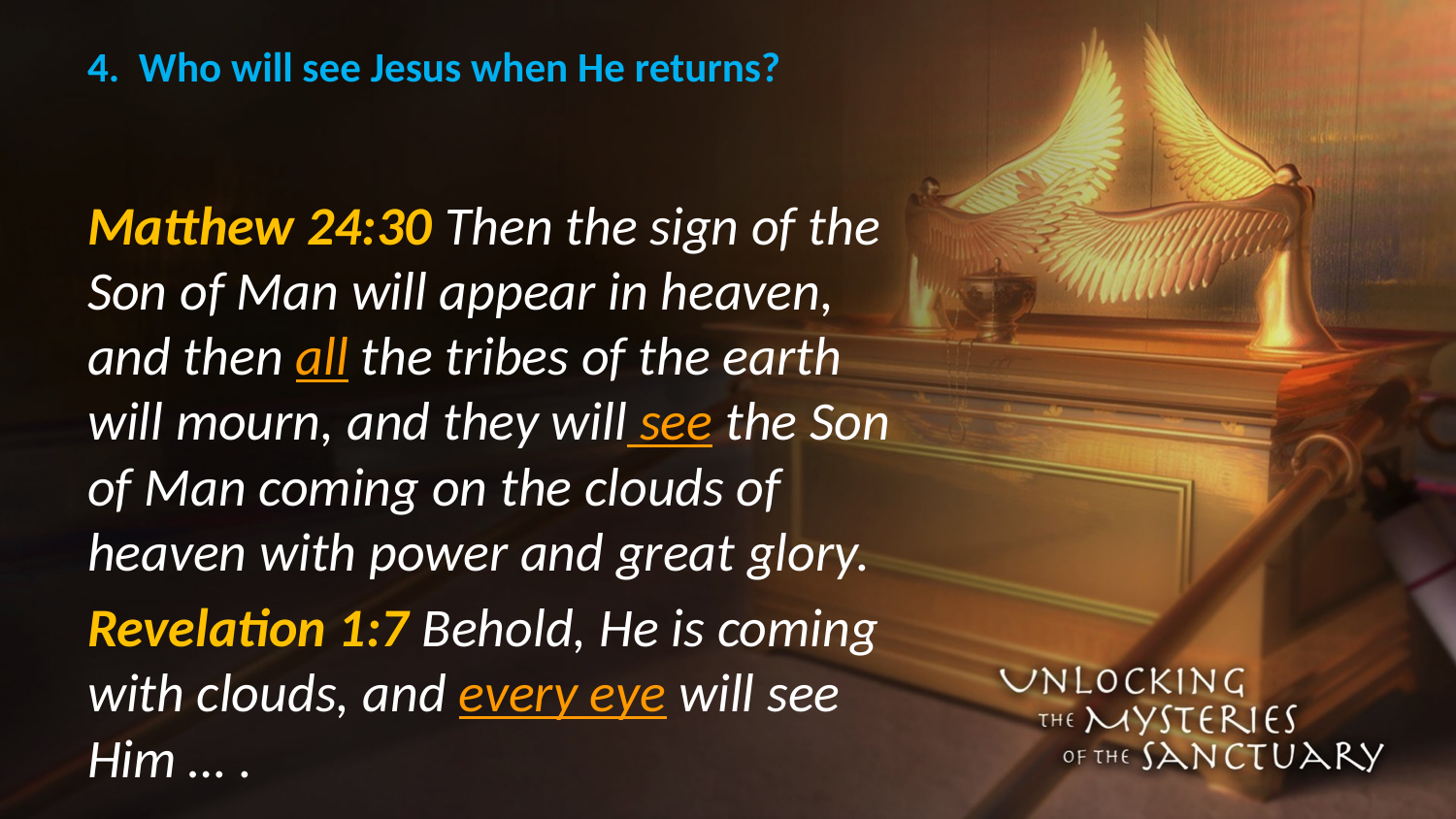

# 4.  Who will see Jesus when He returns?
Matthew 24:30 Then the sign of the Son of Man will appear in heaven, and then all the tribes of the earth will mourn, and they will see the Son of Man coming on the clouds of heaven with power and great glory.
Revelation 1:7 Behold, He is coming with clouds, and every eye will see Him … .